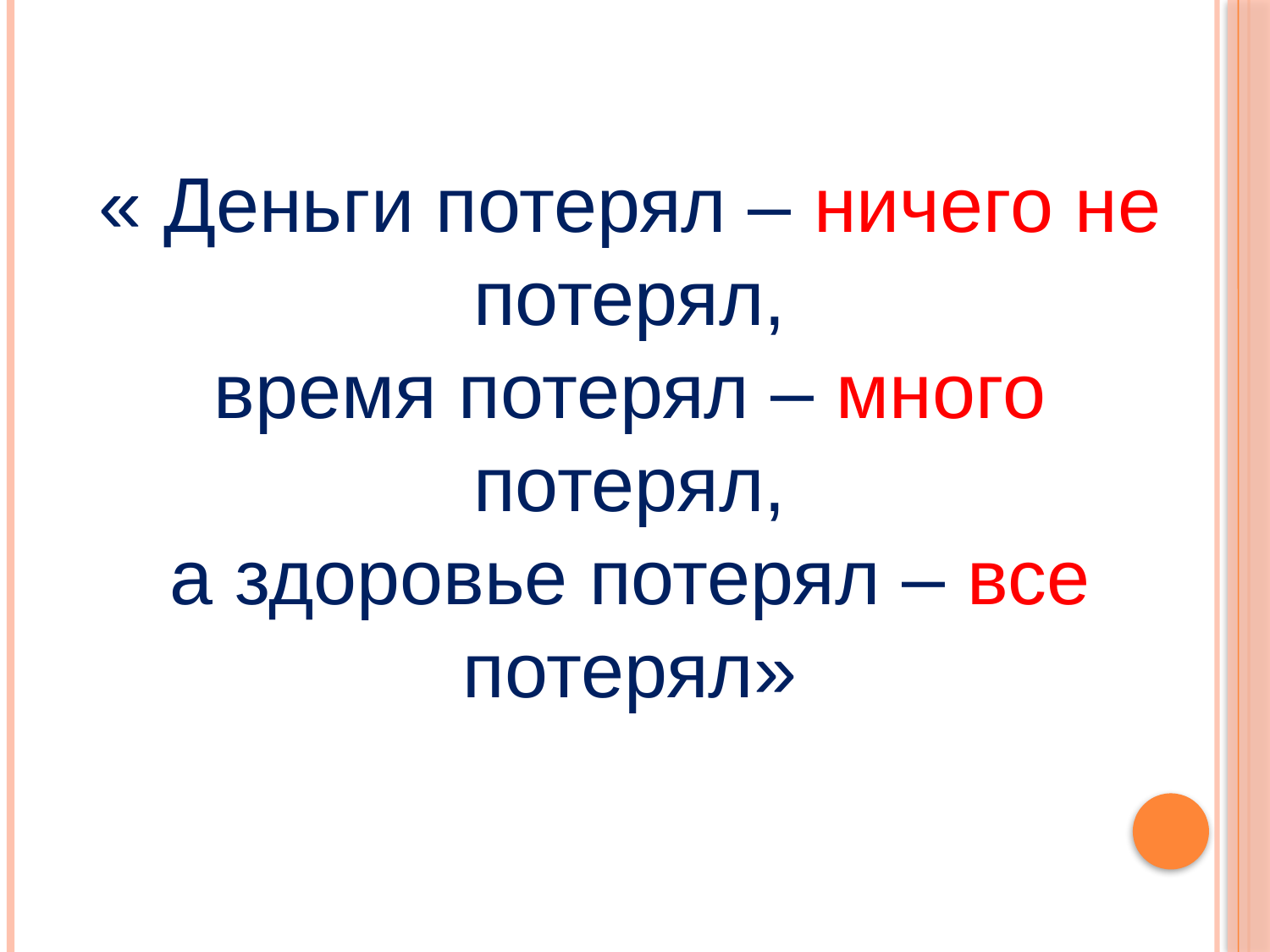

« Деньги потерял – ничего не потерял,
время потерял – много потерял,
а здоровье потерял – все потерял»